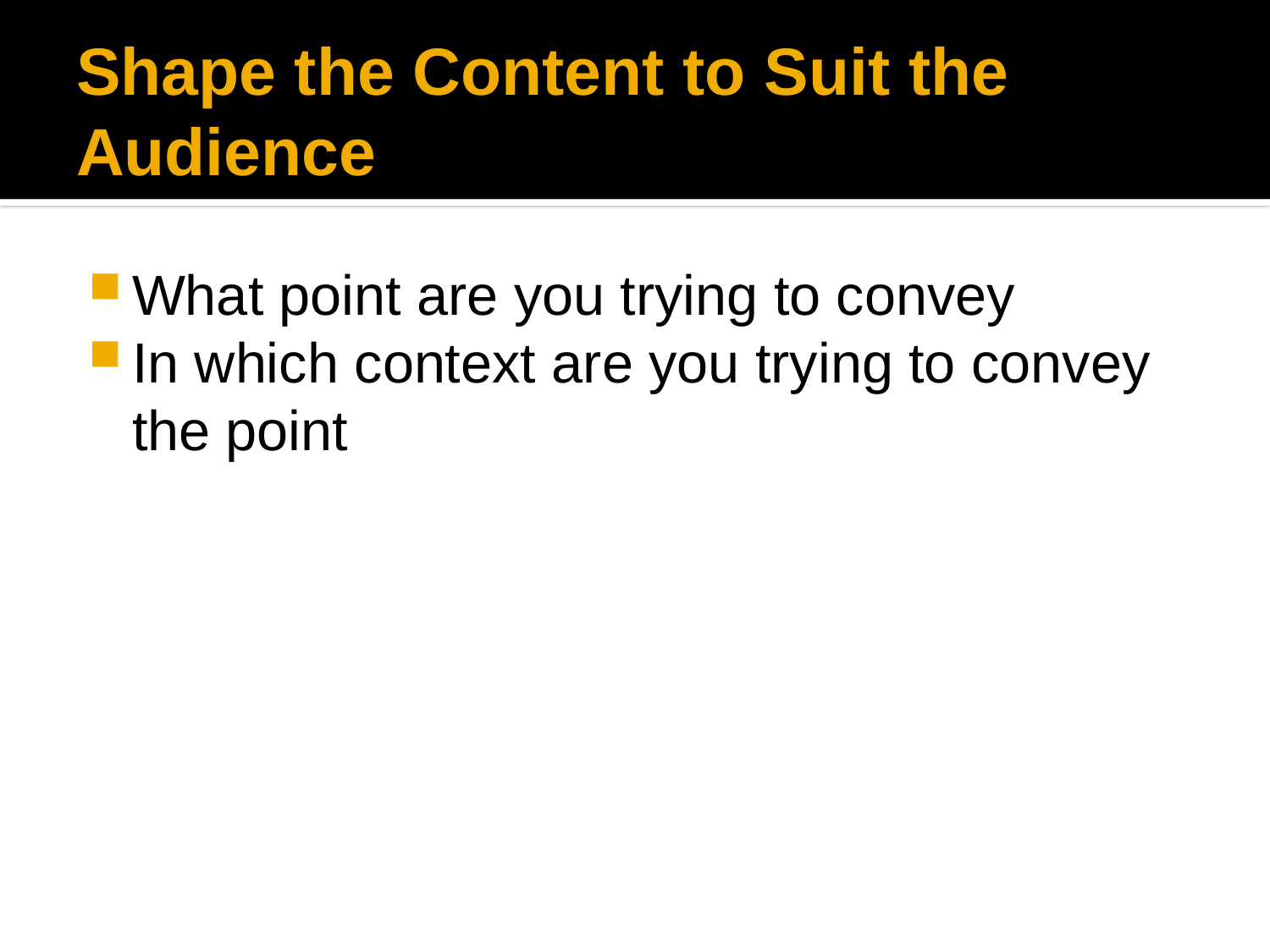

# Shape the Content to Suit the Audience
What point are you trying to convey
In which context are you trying to convey the point